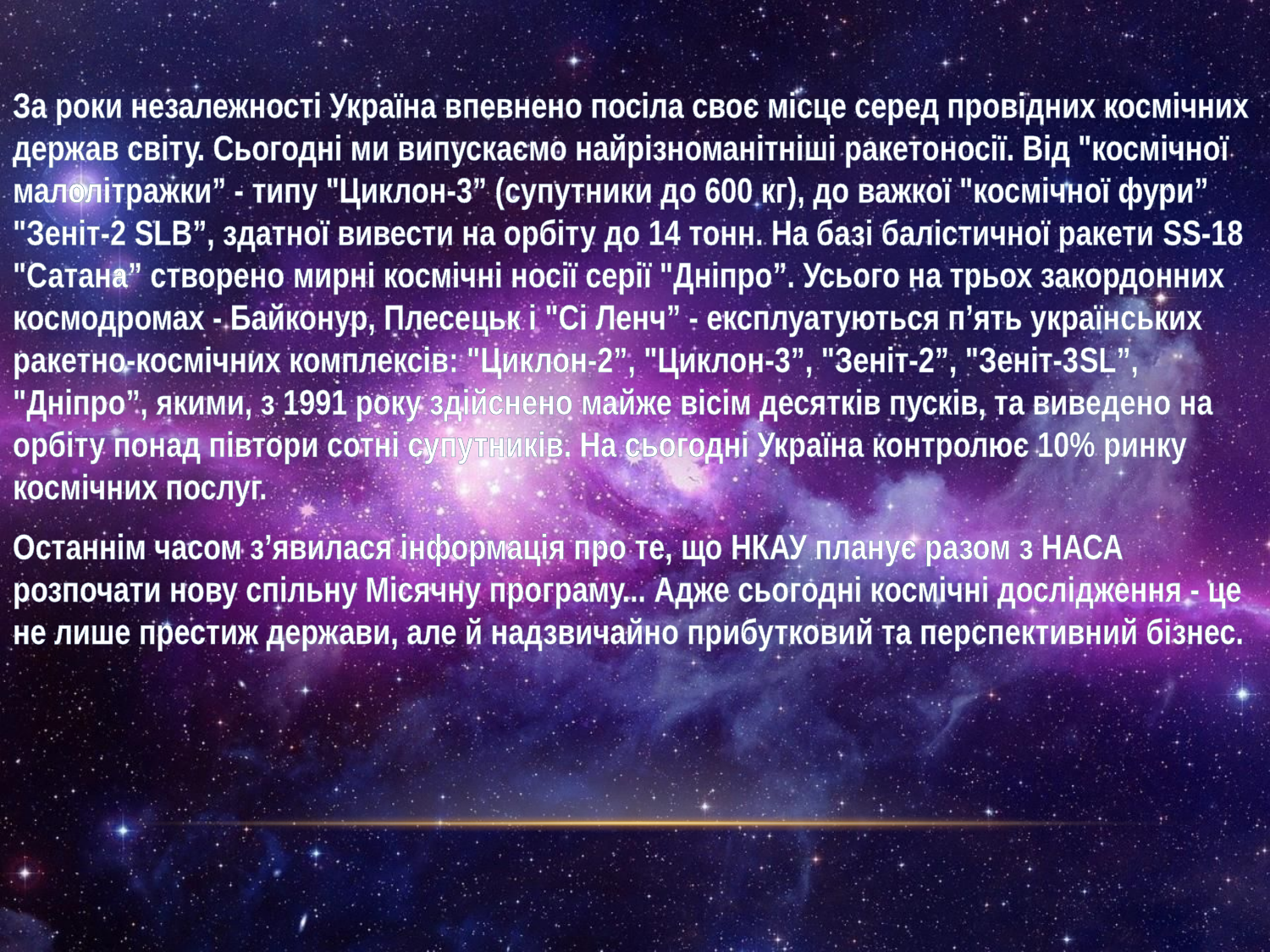

За роки незалежності Україна впевнено посіла своє місце серед провідних космічних держав світу. Сьогодні ми випускаємо найрізноманітніші ракетоносії. Від "космічної малолітражки” - типу "Циклон-3” (супутники до 600 кг), до важкої "космічної фури” "Зеніт-2 SLВ”, здатної вивести на орбіту до 14 тонн. На базі балістичної ракети SS-18 "Сатана” створено мирні космічні носії серії "Дніпро”. Усього на трьох закордонних космодромах - Байконур, Плесецьк і "Сі Ленч” - експлуатуються п’ять українських ракетно-космічних комплексів: "Циклон-2”, "Циклон-3”, "Зеніт-2”, "Зеніт-3SL”, "Дніпро”, якими, з 1991 року здійснено майже вісім десятків пусків, та виведено на орбіту понад півтори сотні супутників. На сьогодні Україна контролює 10% ринку космічних послуг.
Останнім часом з’явилася інформація про те, що НКАУ планує разом з НАСА розпочати нову спільну Місячну програму... Адже сьогодні космічні дослідження - це не лише престиж держави, але й надзвичайно прибутковий та перспективний бізнес.